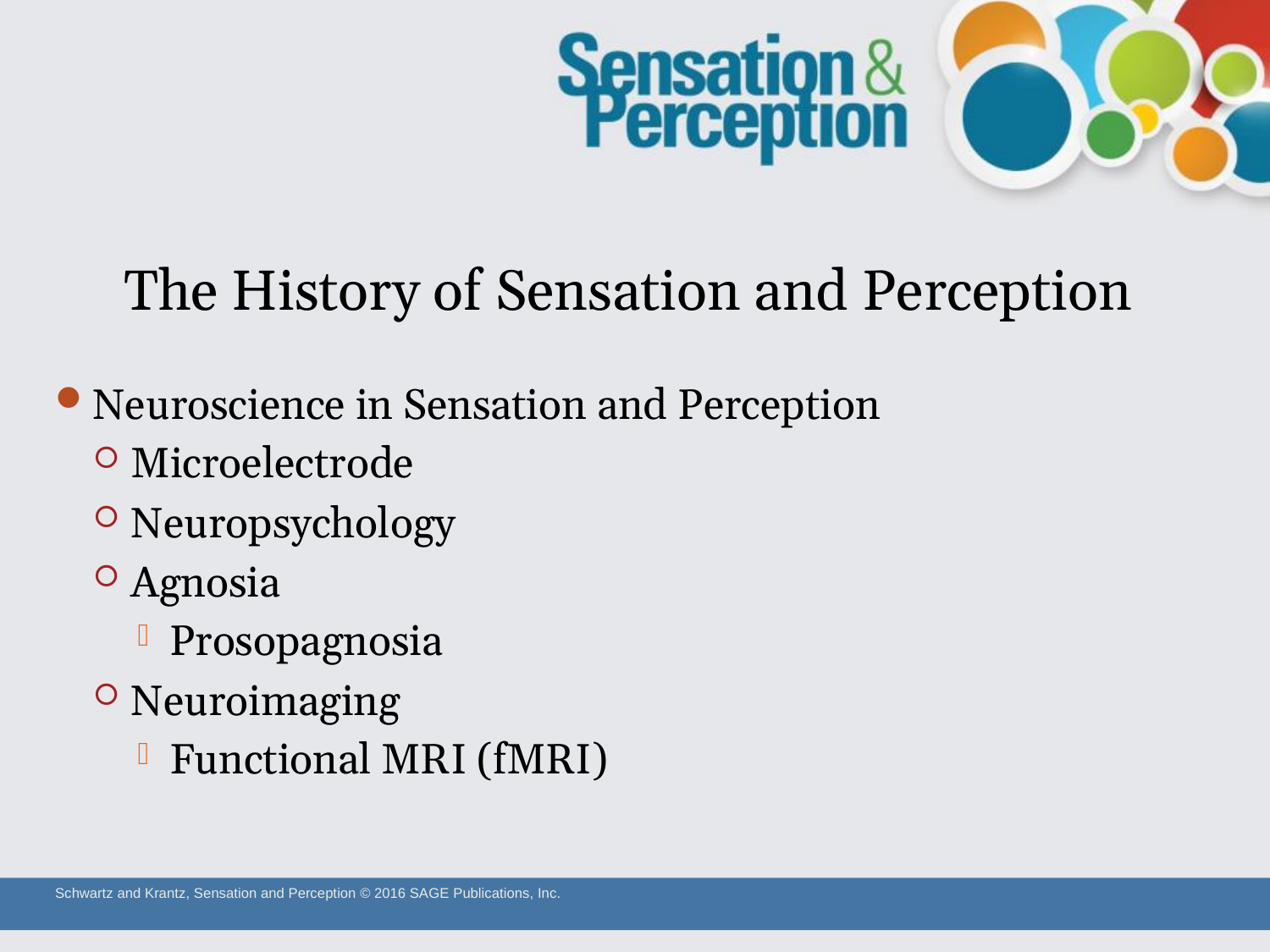

# The History of Sensation and Perception
Neuroscience in Sensation and Perception
Microelectrode
Neuropsychology
Agnosia
Prosopagnosia
Neuroimaging
Functional MRI (fMRI)

Schwartz and Krantz, Sensation and Perception © 2016 SAGE Publications, Inc.